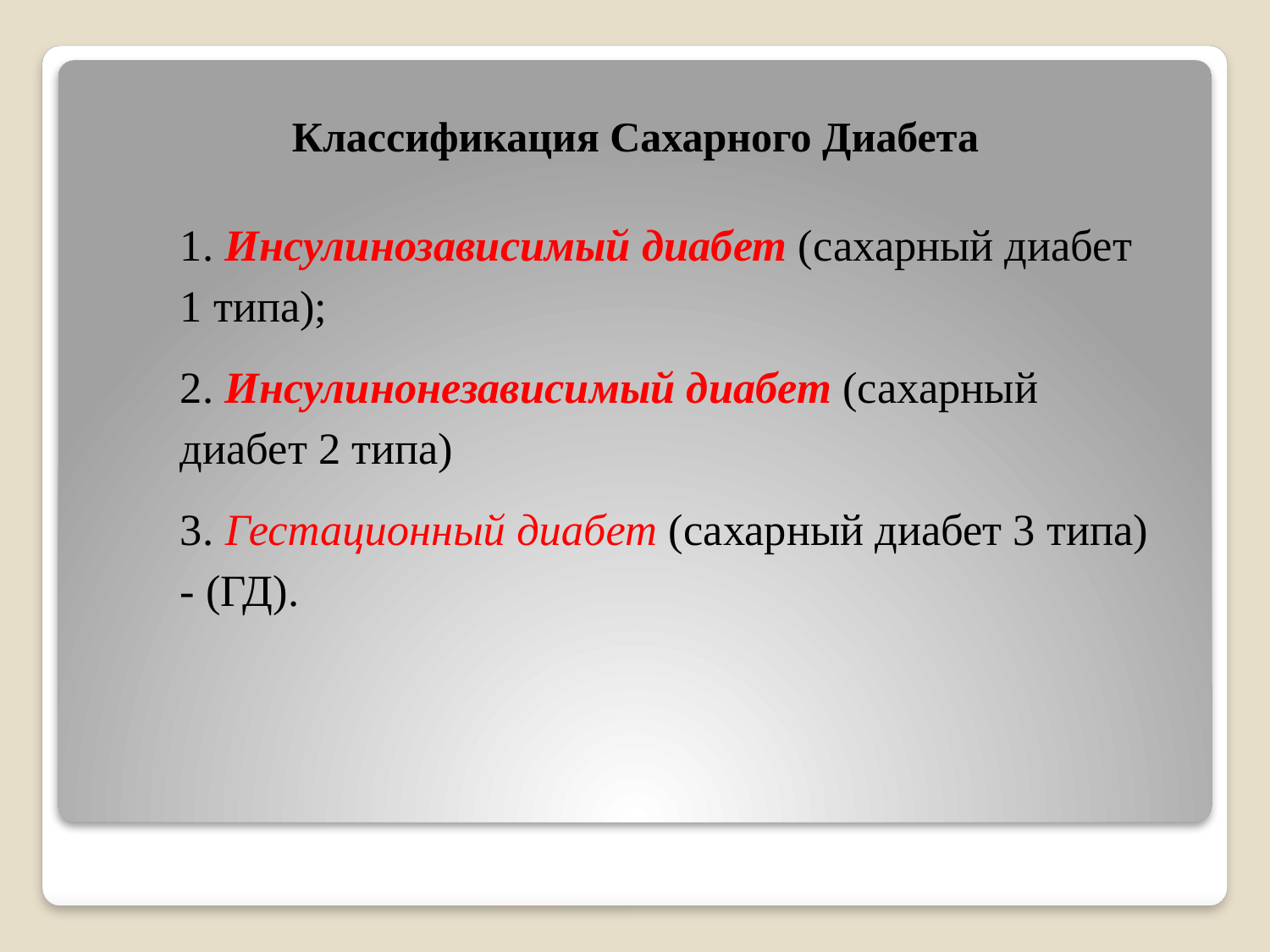

Классификация Сахарного Диабета
1. Инсулинозависимый диабет (сахарный диабет 1 типа);
2. Инсулинонезависимый диабет (сахарный диабет 2 типа)
3. Гестационный диабет (сахарный диабет 3 типа) - (ГД).